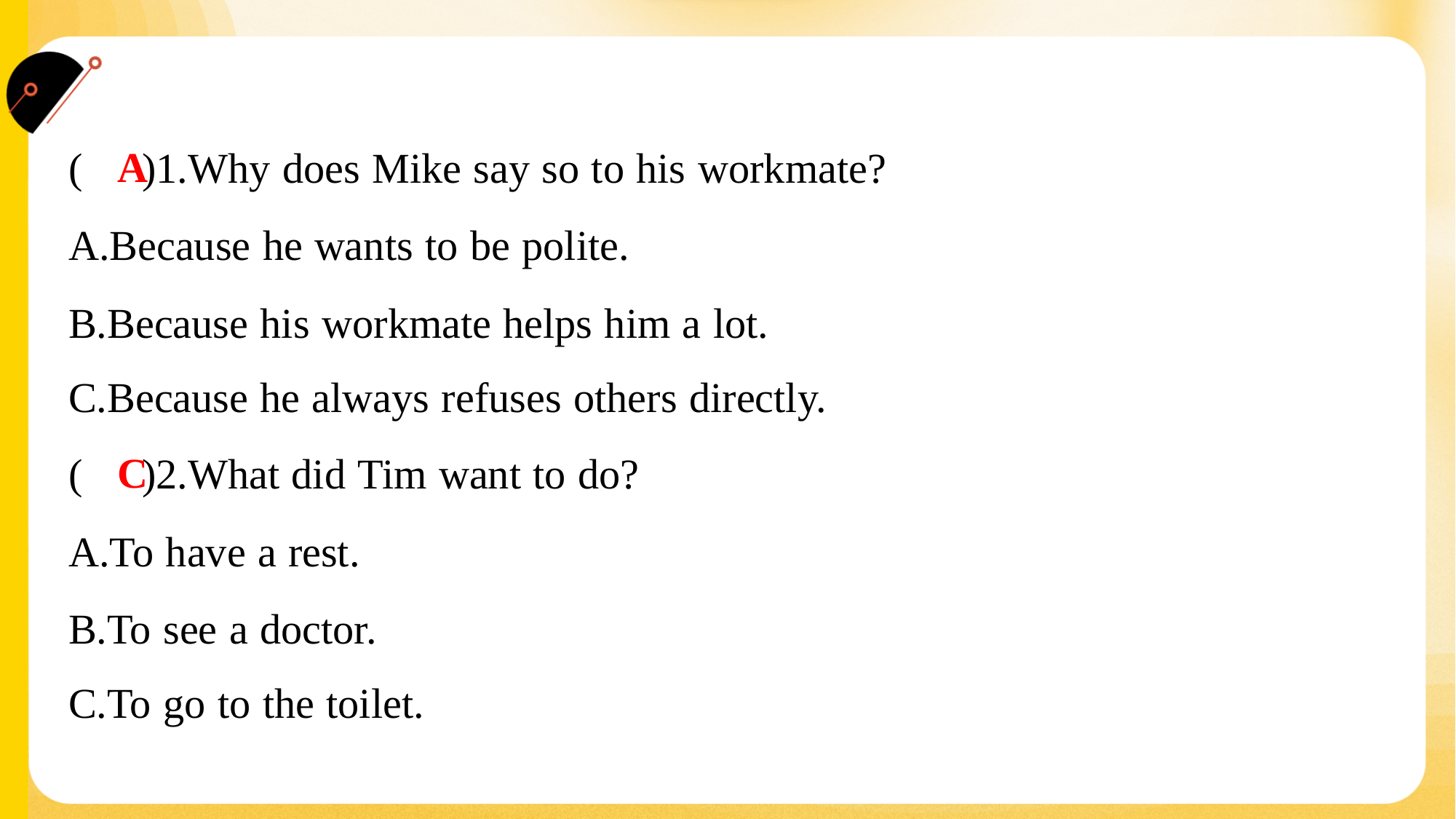

A
(     )1.Why does Mike say so to his workmate?
A.Because he wants to be polite.
B.Because his workmate helps him a lot.
C.Because he always refuses others directly.
C
(     )2.What did Tim want to do?
A.To have a rest.
B.To see a doctor.
C.To go to the toilet.